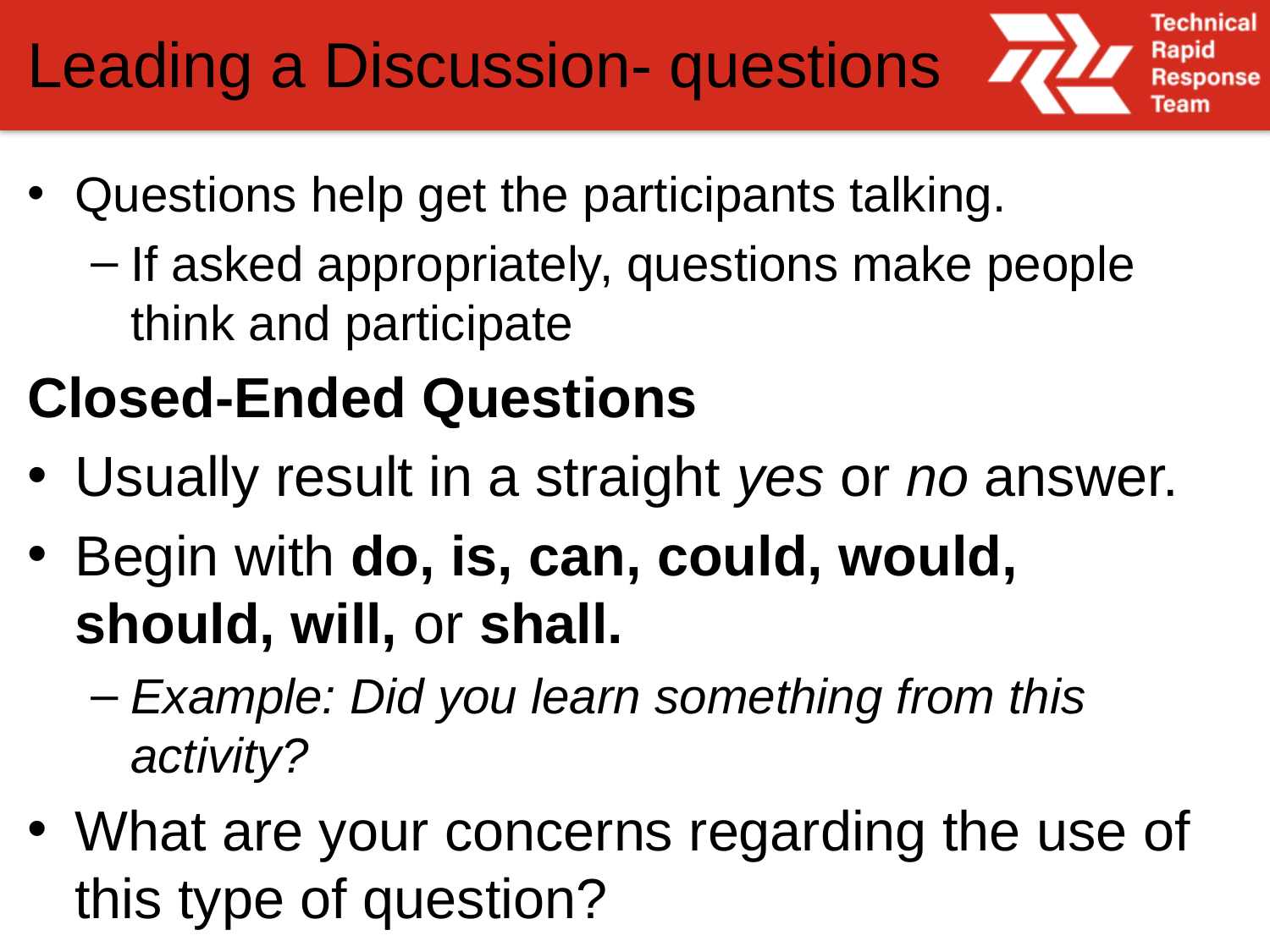

# Leading a Discussion- questions
Questions help get the participants talking.
If asked appropriately, questions make people think and participate
Closed-Ended Questions
Usually result in a straight yes or no answer.
Begin with do, is, can, could, would, should, will, or shall.
Example: Did you learn something from this activity?
What are your concerns regarding the use of this type of question?